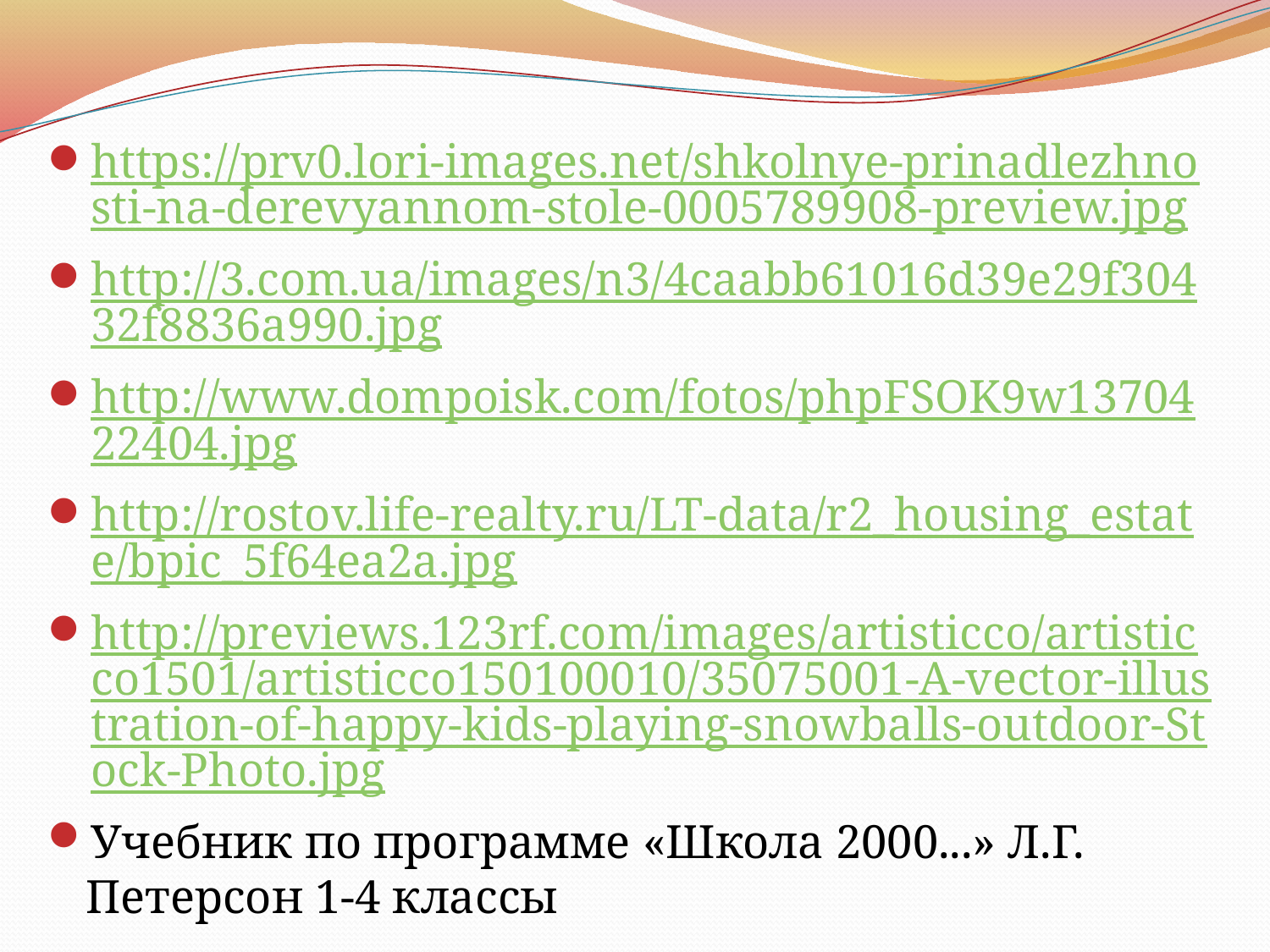

#
https://prv0.lori-images.net/shkolnye-prinadlezhnosti-na-derevyannom-stole-0005789908-preview.jpg
http://3.com.ua/images/n3/4caabb61016d39e29f30432f8836a990.jpg
http://www.dompoisk.com/fotos/phpFSOK9w1370422404.jpg
http://rostov.life-realty.ru/LT-data/r2_housing_estate/bpic_5f64ea2a.jpg
http://previews.123rf.com/images/artisticco/artisticco1501/artisticco150100010/35075001-A-vector-illustration-of-happy-kids-playing-snowballs-outdoor-Stock-Photo.jpg
Учебник по программе «Школа 2000...» Л.Г. Петерсон 1-4 классы